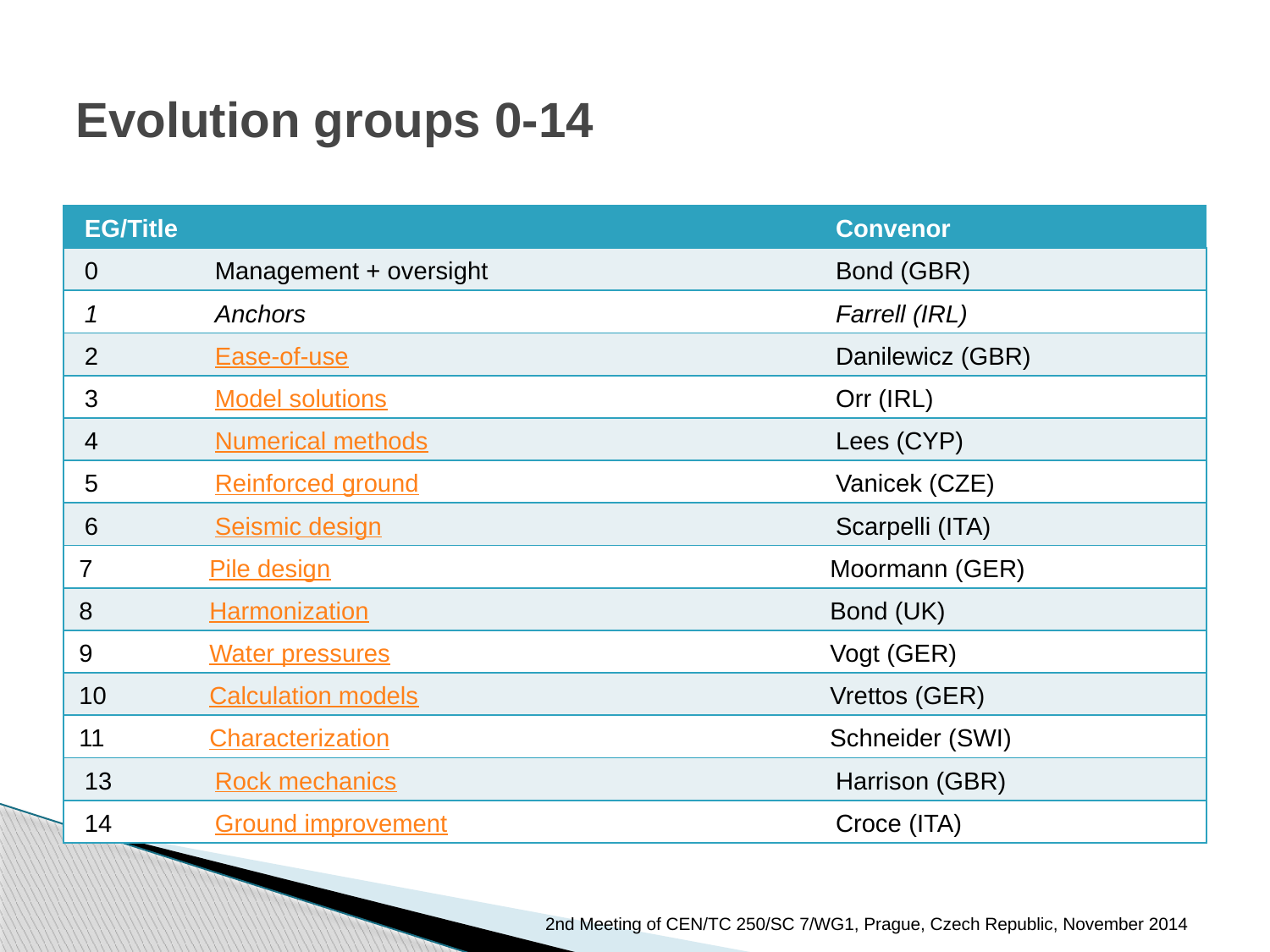

# Evolution groups 0-14
| EG/Title |  | Convenor |
| --- | --- | --- |
| 0 | Management + oversight | Bond (GBR) |
| 1 | Anchors | Farrell (IRL) |
| 2 | Ease-of-use | Danilewicz (GBR) |
| 3 | Model solutions | Orr (IRL) |
| 4 | Numerical methods | Lees (CYP) |
| 5 | Reinforced ground | Vanicek (CZE) |
| 6 | Seismic design | Scarpelli (ITA) |
| 7 | Pile design | Moormann (GER) |
| 8 | Harmonization | Bond (UK) |
| 9 | Water pressures | Vogt (GER) |
| 10 | Calculation models | Vrettos (GER) |
| 11 | Characterization | Schneider (SWI) |
| 13 | Rock mechanics | Harrison (GBR) |
| 14 | Ground improvement | Croce (ITA) |
2nd Meeting of CEN/TC 250/SC 7/WG1, Prague, Czech Republic, November 2014